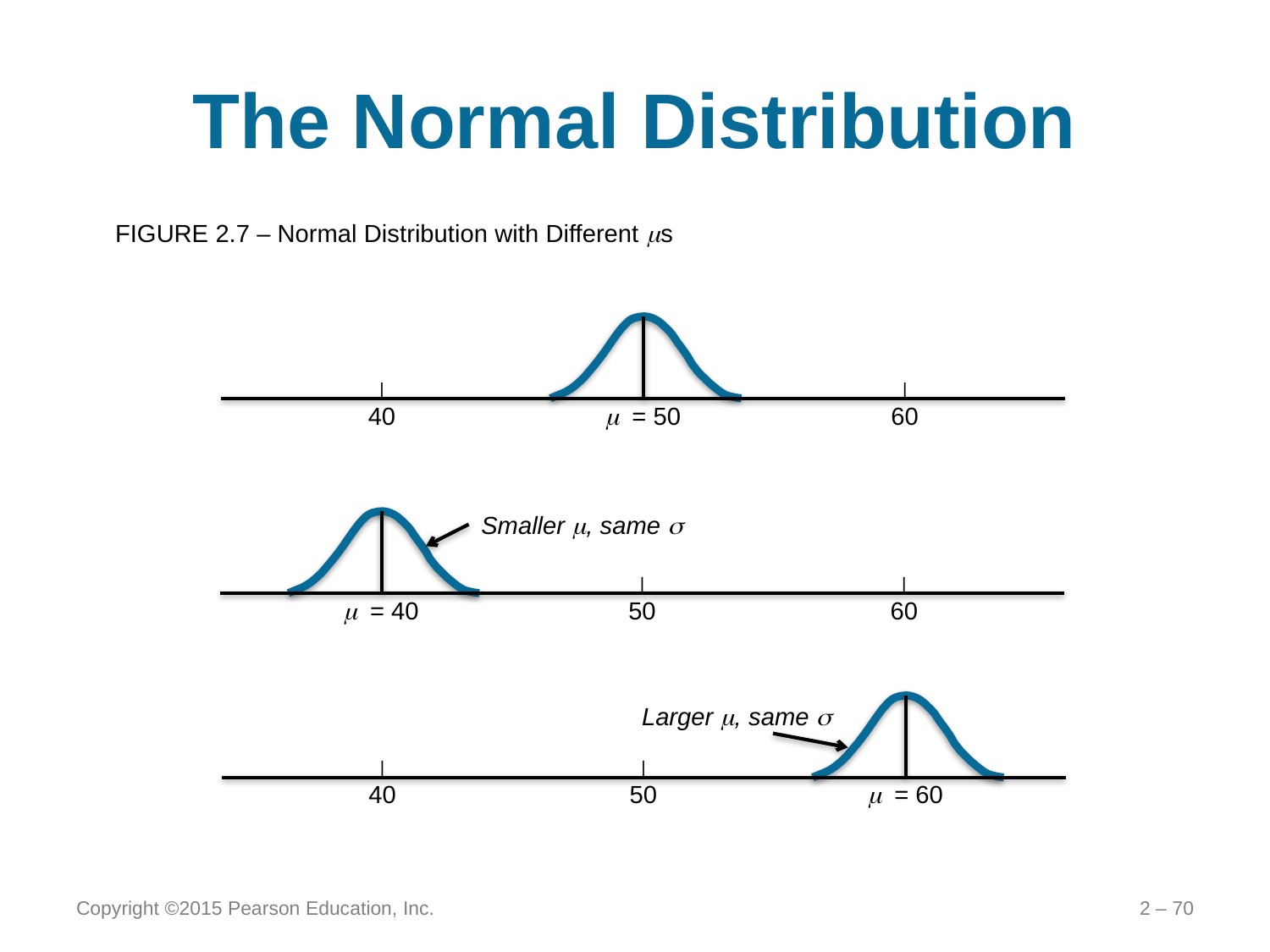

# The Normal Distribution
FIGURE 2.7 – Normal Distribution with Different μs

	|	|	|
	40	μ = 50	60
Smaller μ, same σ

	|	|	|
	μ = 40	50	60
Larger μ, same σ

	|	|	|
	40	50	μ = 60
Copyright ©2015 Pearson Education, Inc.
2 – 70